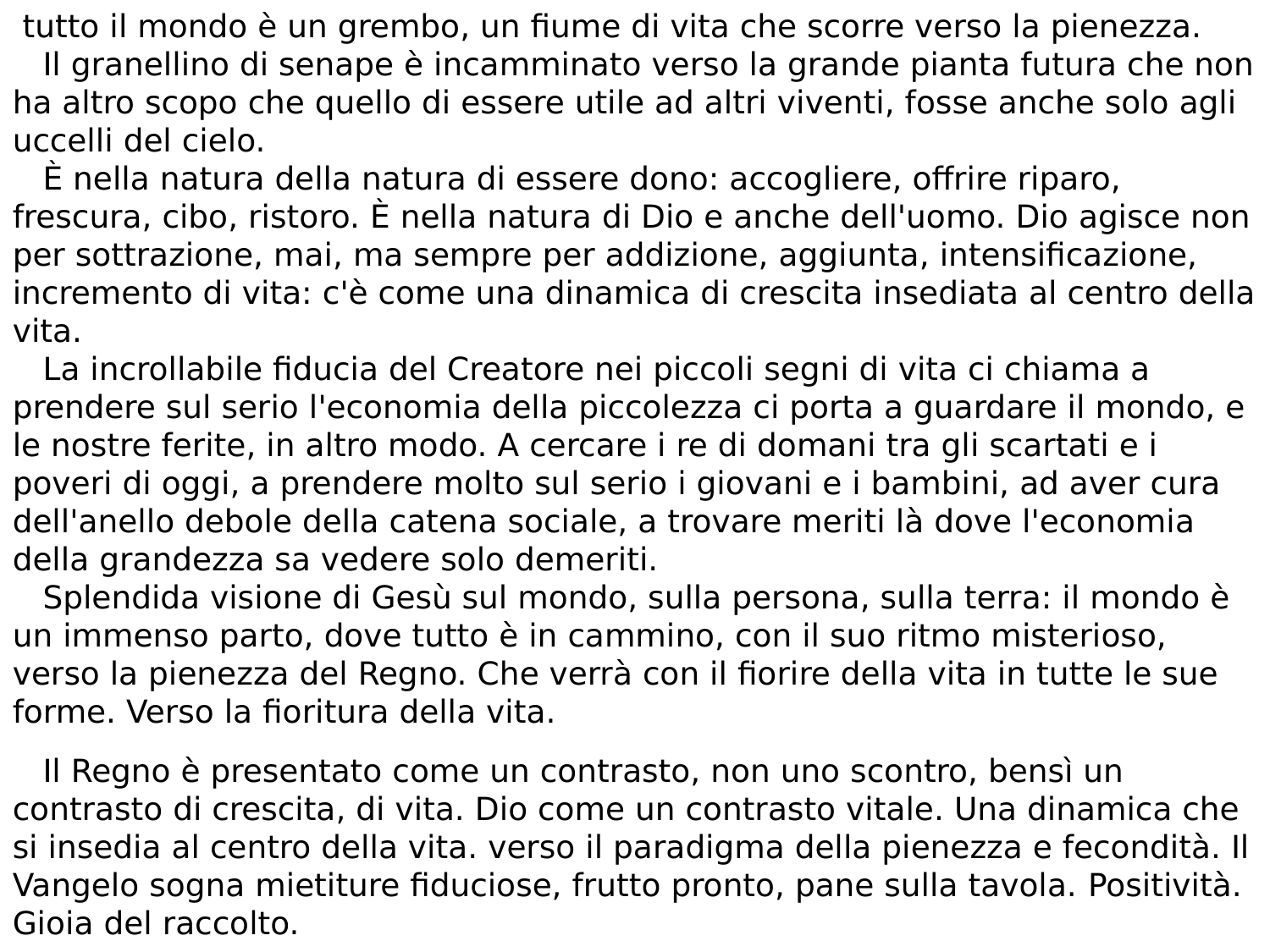

tutto il mondo è un grembo, un fiume di vita che scorre verso la pienezza.
   Il granellino di senape è incamminato verso la grande pianta futura che non ha altro scopo che quello di essere utile ad altri viventi, fosse anche solo agli uccelli del cielo.
   È nella natura della natura di essere dono: accogliere, offrire riparo, frescura, cibo, ristoro. È nella natura di Dio e anche dell'uomo. Dio agisce non per sottrazione, mai, ma sempre per addizione, aggiunta, intensificazione, incremento di vita: c'è come una dinamica di crescita insediata al centro della vita.
   La incrollabile fiducia del Creatore nei piccoli segni di vita ci chiama a prendere sul serio l'economia della piccolezza ci porta a guardare il mondo, e le nostre ferite, in altro modo. A cercare i re di domani tra gli scartati e i poveri di oggi, a prendere molto sul serio i giovani e i bambini, ad aver cura dell'anello debole della catena sociale, a trovare meriti là dove l'economia della grandezza sa vedere solo demeriti.
   Splendida visione di Gesù sul mondo, sulla persona, sulla terra: il mondo è un immenso parto, dove tutto è in cammino, con il suo ritmo misterioso, verso la pienezza del Regno. Che verrà con il fiorire della vita in tutte le sue forme. Verso la fioritura della vita.

   Il Regno è presentato come un contrasto, non uno scontro, bensì un contrasto di crescita, di vita. Dio come un contrasto vitale. Una dinamica che si insedia al centro della vita. verso il paradigma della pienezza e fecondità. Il Vangelo sogna mietiture fiduciose, frutto pronto, pane sulla tavola. Positività. Gioia del raccolto.